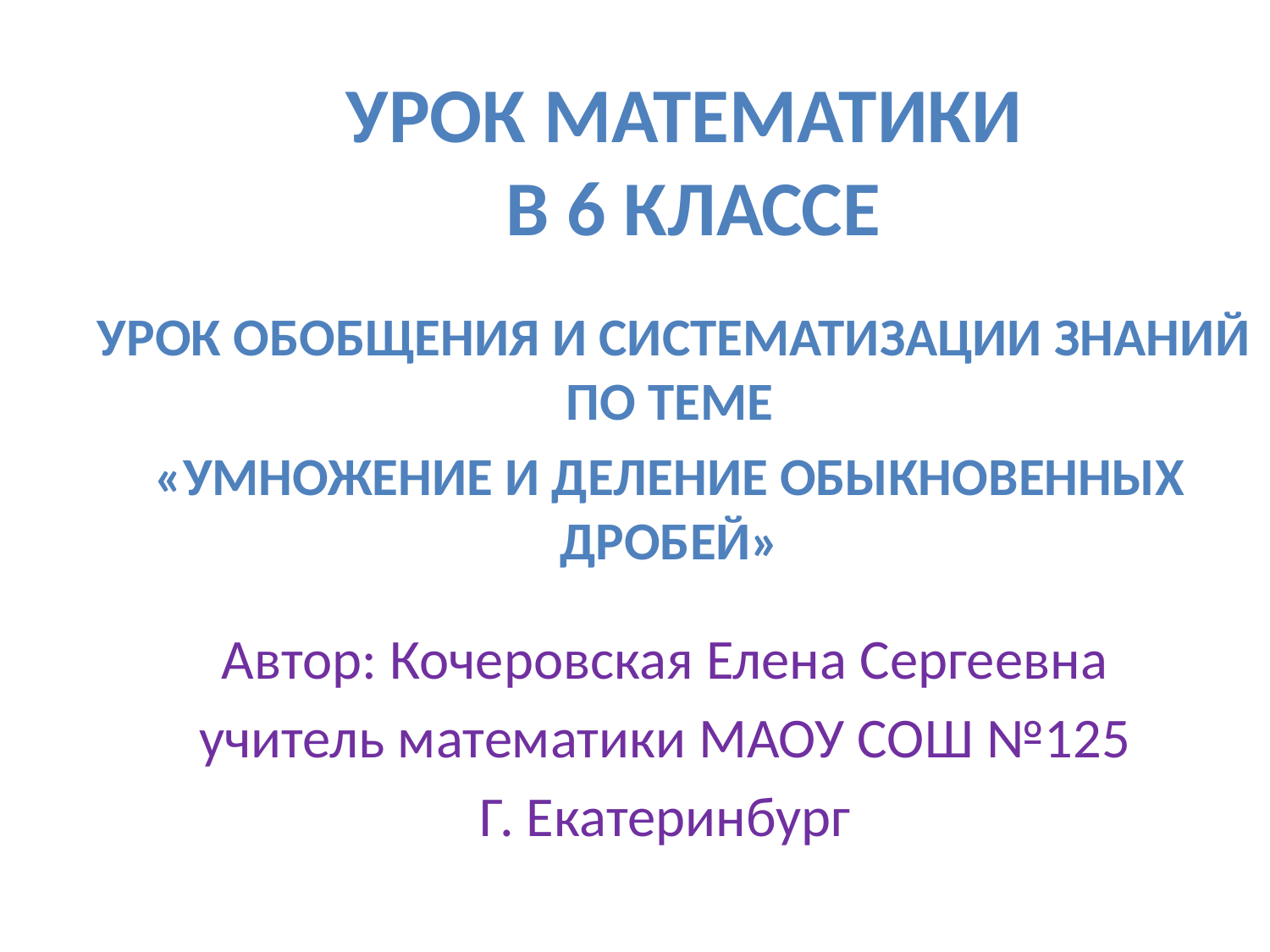

# Урок математики в 6 классе
 Урок обобщения и систематизации знаний по теме
«Умножение и деление обыкновенных дробей»
Автор: Кочеровская Елена Сергеевна
 учитель математики МАОУ СОШ №125
Г. Екатеринбург